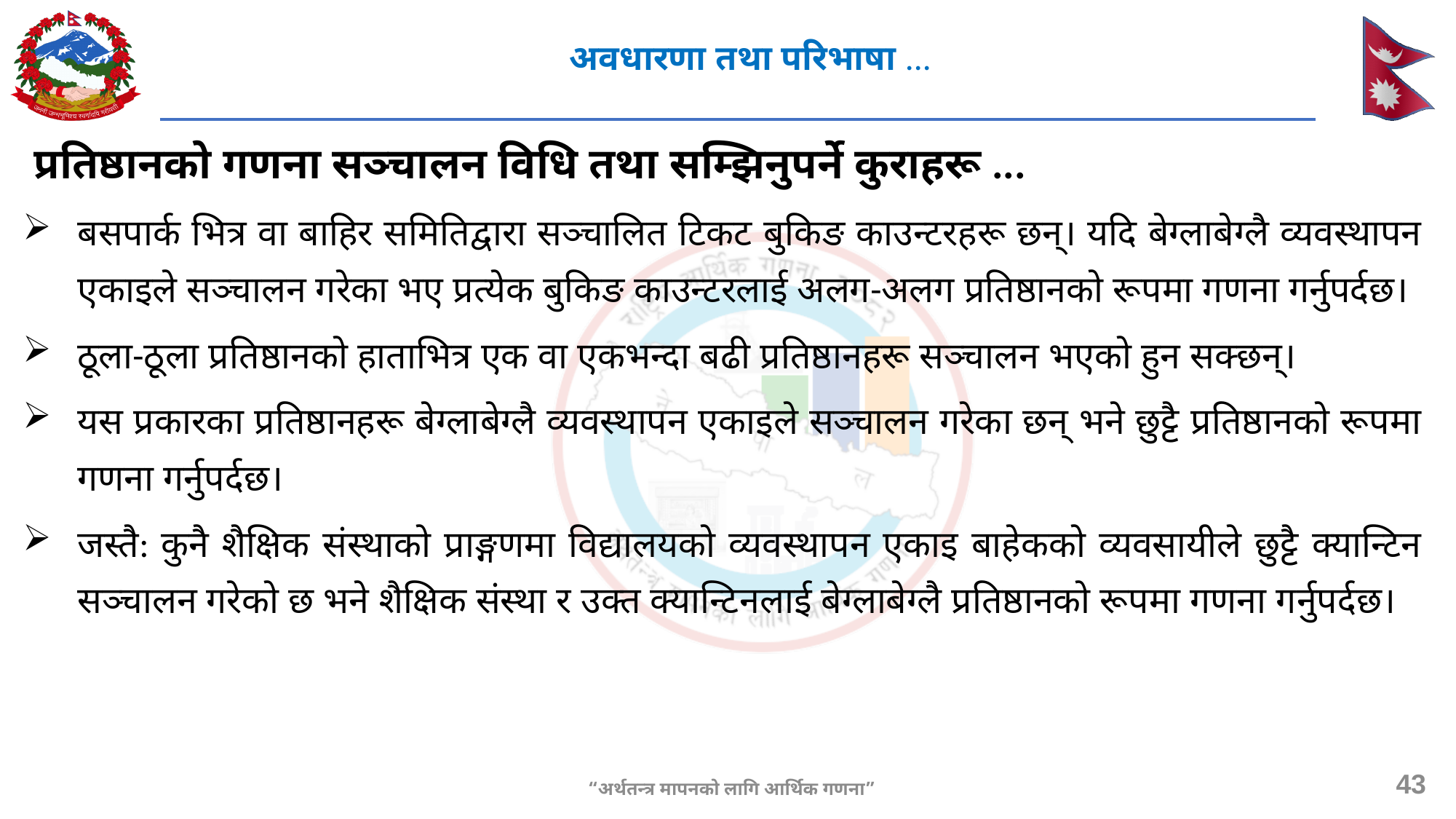

# अवधारणा तथा परिभाषा ...
प्रतिष्ठानको गणना सञ्चालन विधि तथा सम्झिनुपर्ने कुराहरू ...
बसपार्क भित्र वा बाहिर समितिद्वारा सञ्चालित टिकट बुकिङ काउन्टरहरू छन्। यदि बेग्लाबेग्लै व्यवस्थापन एकाइले सञ्चालन गरेका भए प्रत्येक बुकिङ काउन्टरलाई अलग-अलग प्रतिष्ठानको रूपमा गणना गर्नुपर्दछ।
ठूला-ठूला प्रतिष्ठानको हाताभित्र एक वा एकभन्दा बढी प्रतिष्ठानहरू सञ्चालन भएको हुन सक्छन्।
यस प्रकारका प्रतिष्ठानहरू बेग्लाबेग्लै व्यवस्थापन एकाइले सञ्चालन गरेका छन् भने छुट्टै प्रतिष्ठानको रूपमा गणना गर्नुपर्दछ।
जस्तै: कुनै शैक्षिक संस्थाको प्राङ्गणमा विद्यालयको व्यवस्थापन एकाइ बाहेकको व्यवसायीले छुट्टै क्यान्टिन सञ्चालन गरेको छ भने शैक्षिक संस्था र उक्त क्यान्टिनलाई बेग्लाबेग्लै प्रतिष्ठानको रूपमा गणना गर्नुपर्दछ।

43
“अर्थतन्त्र मापनको लागि आर्थिक गणना”